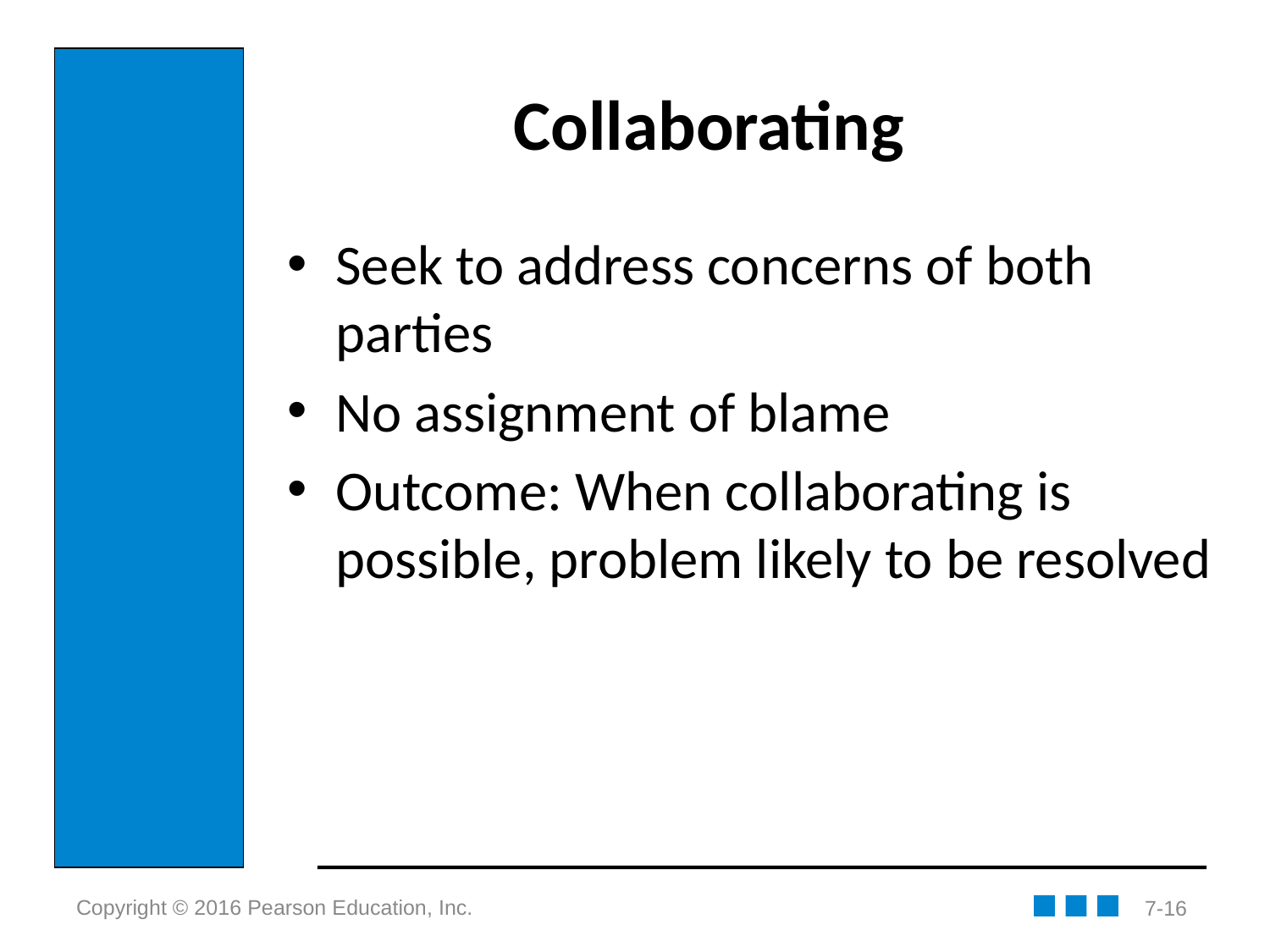

# Collaborating

Seek to address concerns of both parties
No assignment of blame
Outcome: When collaborating is possible, problem likely to be resolved

7-16
Copyright © 2016 Pearson Education, Inc.